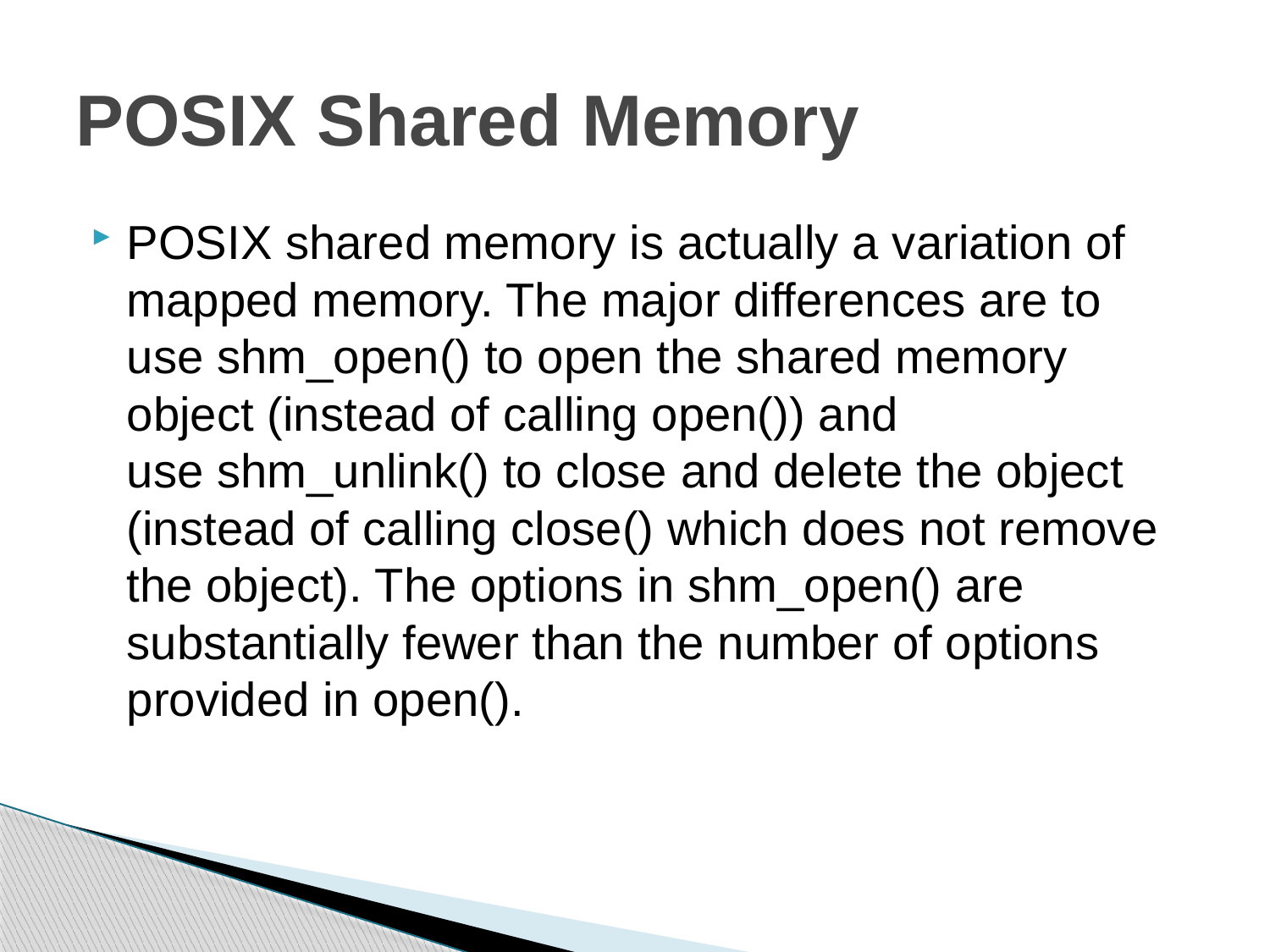

# POSIX Shared Memory
POSIX shared memory is actually a variation of mapped memory. The major differences are to use shm_open() to open the shared memory object (instead of calling open()) and use shm_unlink() to close and delete the object (instead of calling close() which does not remove the object). The options in shm_open() are substantially fewer than the number of options provided in open().